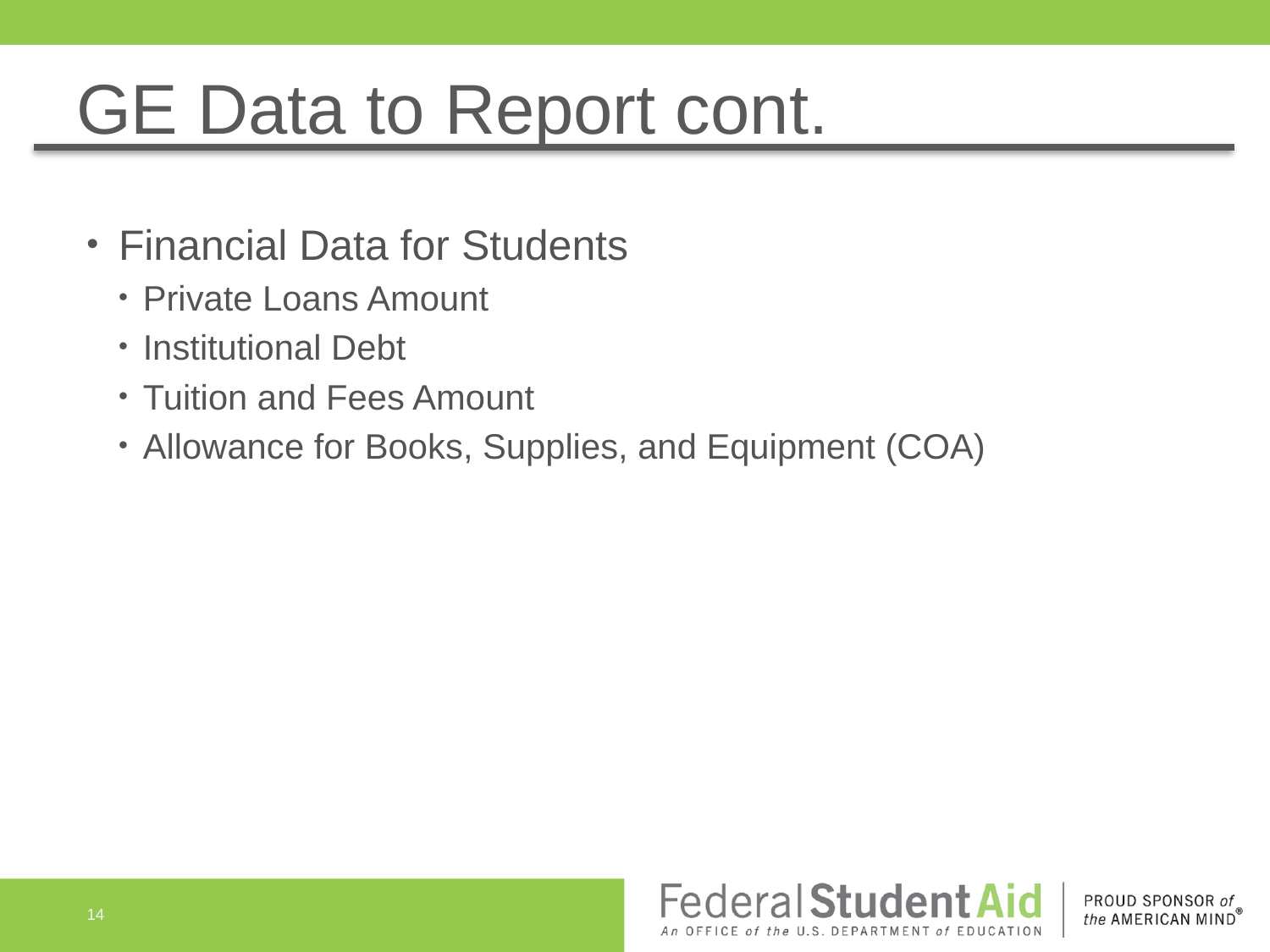

# GE Data to Report cont.
Financial Data for Students
Private Loans Amount
Institutional Debt
Tuition and Fees Amount
Allowance for Books, Supplies, and Equipment (COA)

14